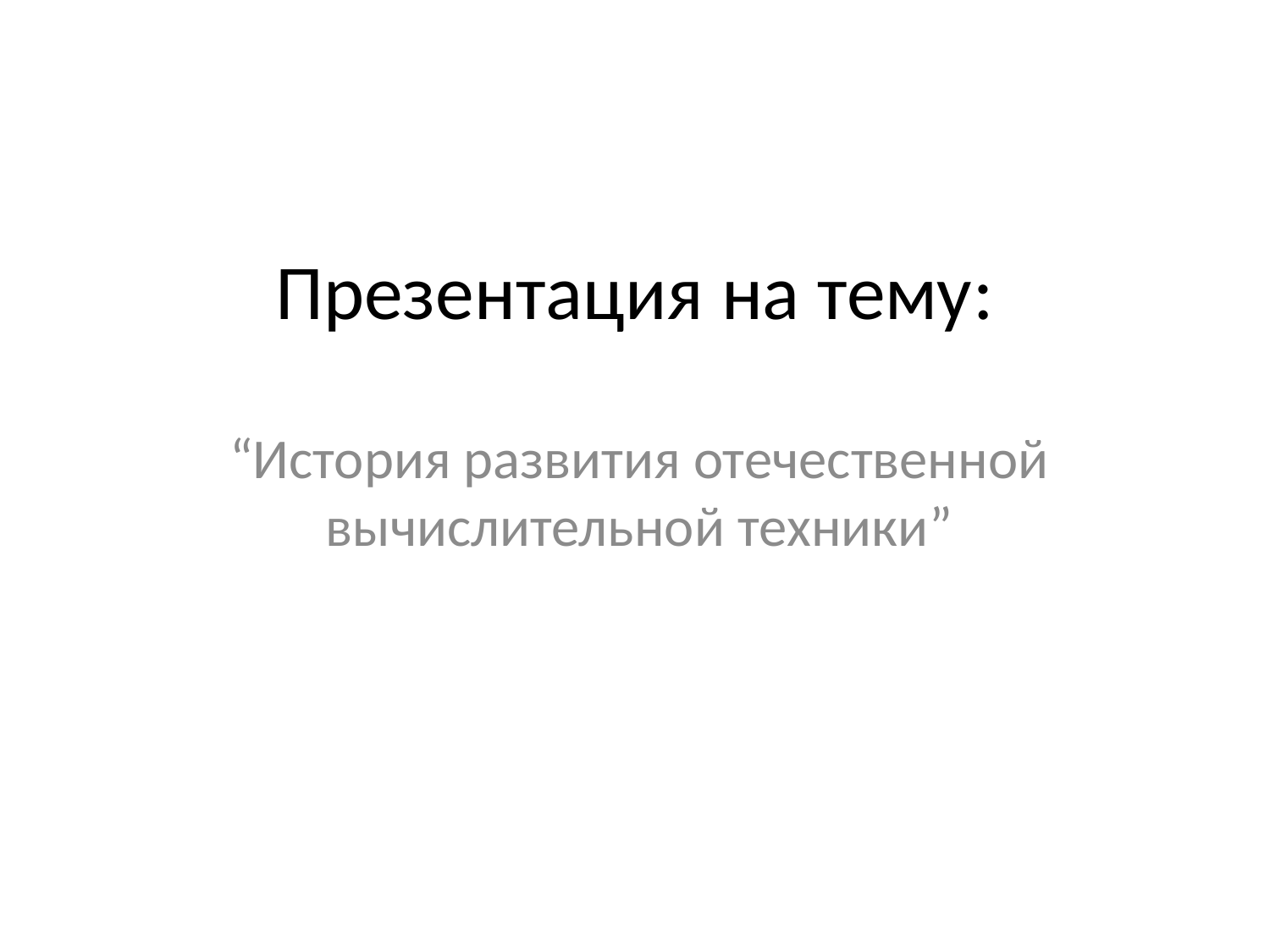

# Презентация на тему:
“История развития отечественной вычислительной техники”